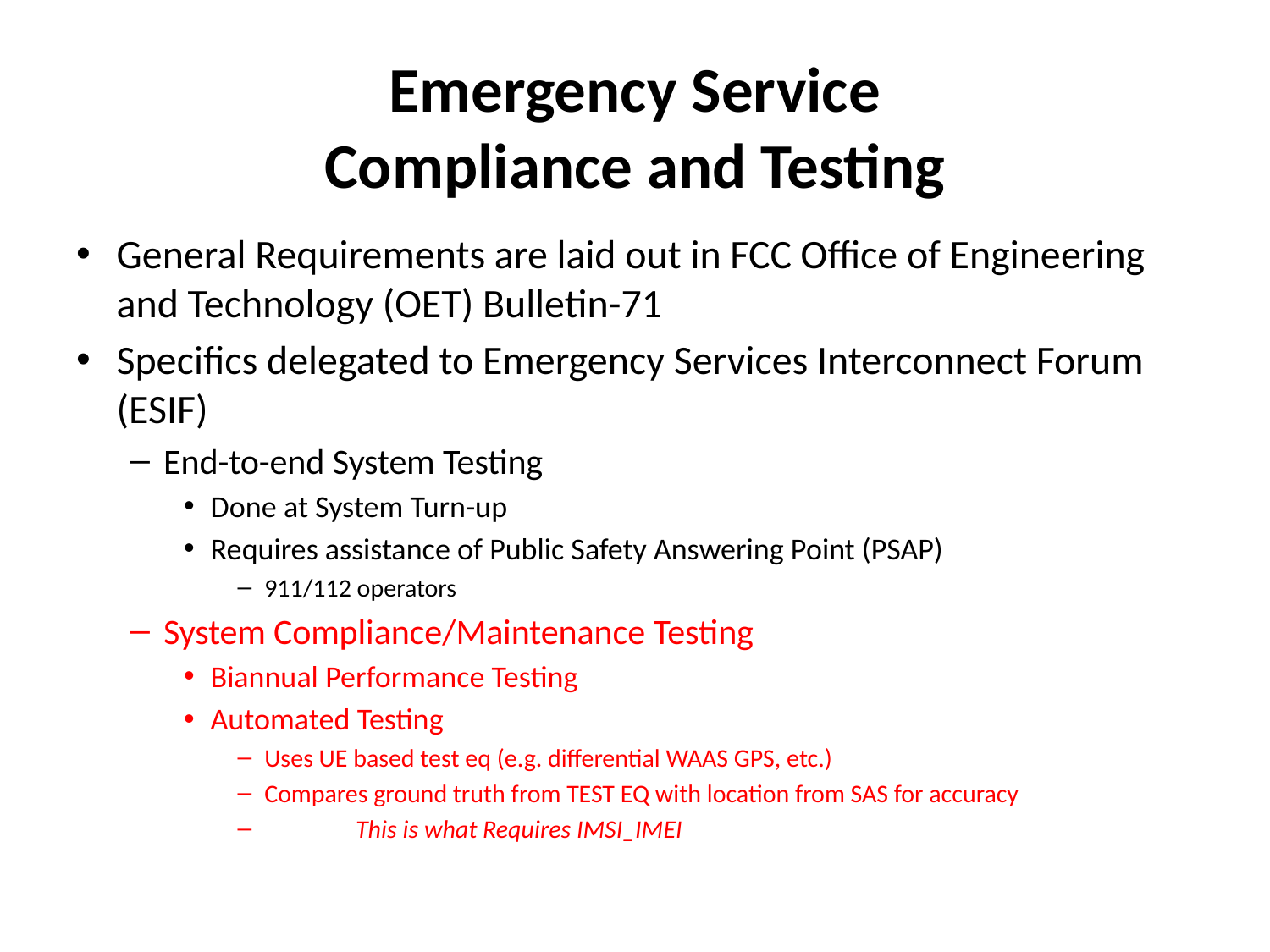

Emergency Service
Compliance and Testing
General Requirements are laid out in FCC Office of Engineering and Technology (OET) Bulletin-71
Specifics delegated to Emergency Services Interconnect Forum (ESIF)
End-to-end System Testing
Done at System Turn-up
Requires assistance of Public Safety Answering Point (PSAP)
911/112 operators
System Compliance/Maintenance Testing
Biannual Performance Testing
Automated Testing
Uses UE based test eq (e.g. differential WAAS GPS, etc.)
Compares ground truth from TEST EQ with location from SAS for accuracy
 	This is what Requires IMSI_IMEI